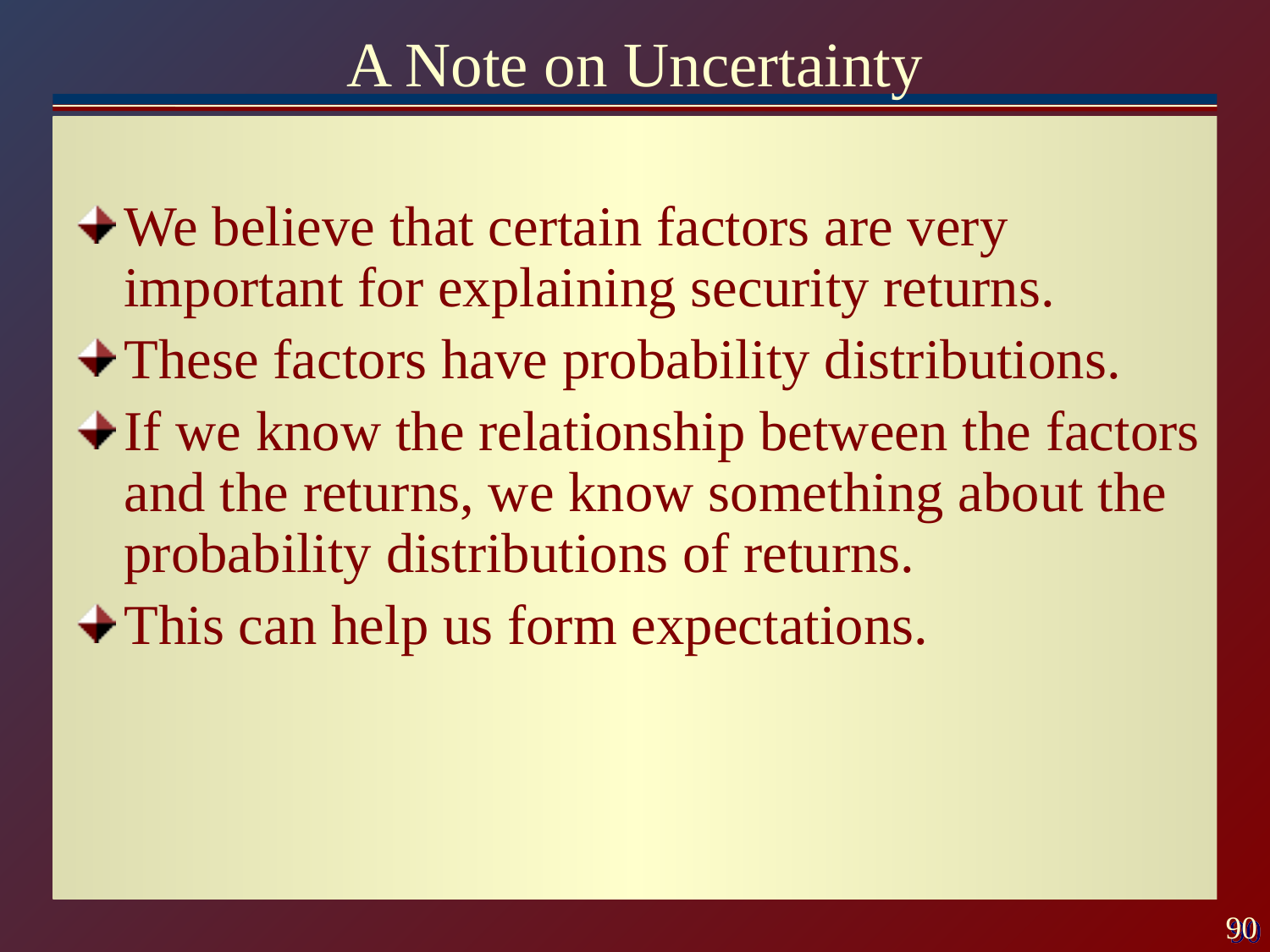

# A Note on Uncertainty
We believe that certain factors are very important for explaining security returns.
These factors have probability distributions.
If we know the relationship between the factors and the returns, we know something about the probability distributions of returns.
This can help us form expectations.